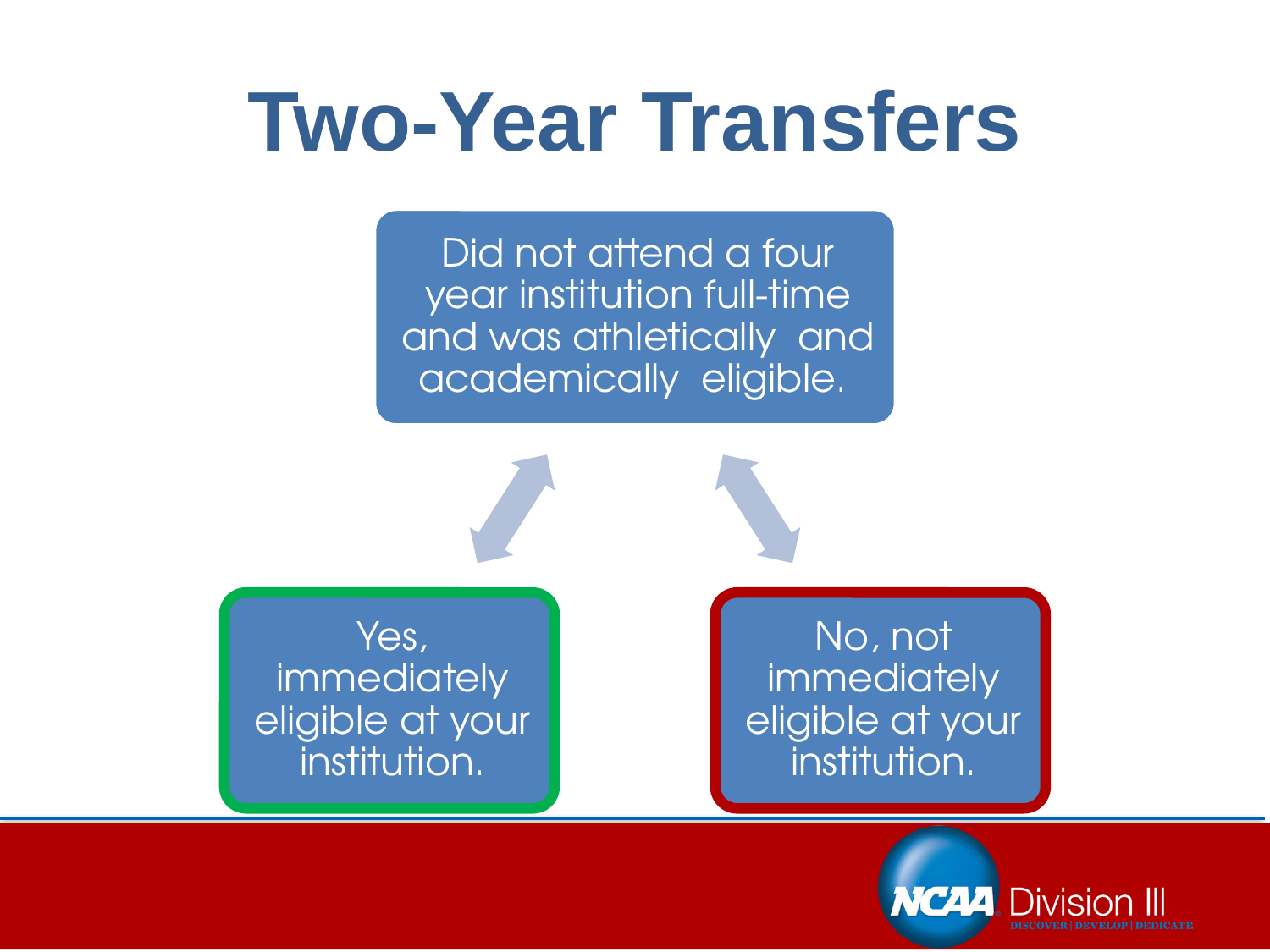

# Two-Year Transfers
Did not attend a four year institution full-time and was athletically  and academically  eligible.

No, not immediately eligible at your institution.

Yes, immediately eligible at your institution.